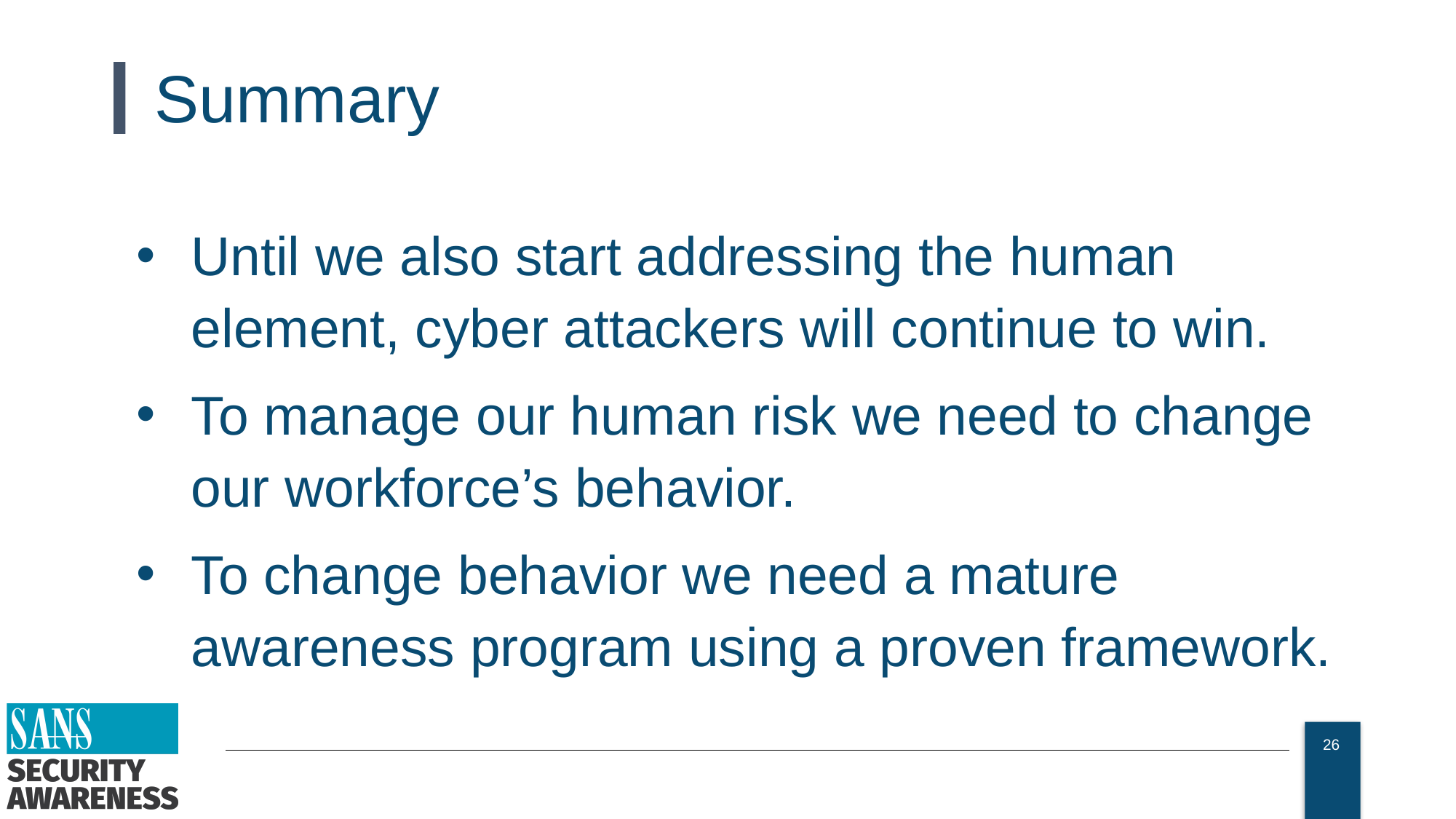

# Summary
Until we also start addressing the human element, cyber attackers will continue to win.
To manage our human risk we need to change our workforce’s behavior.
To change behavior we need a mature awareness program using a proven framework.